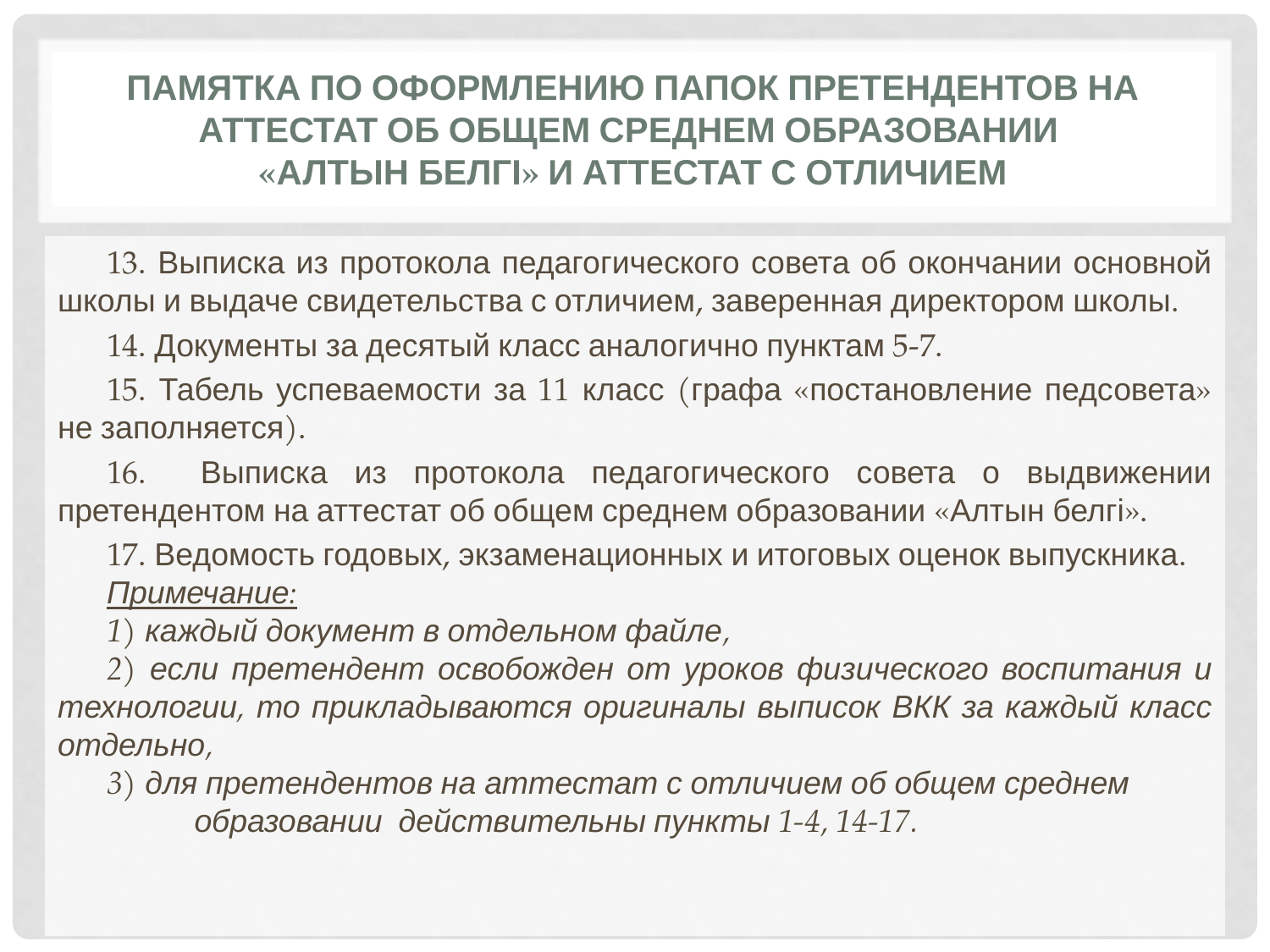

# Памятка по оформлению папок претендентов на аттестат об общем среднем образовании «Алтын белгі» и аттестат с отличием
13. Выписка из протокола педагогического совета об окончании основной школы и выдаче свидетельства с отличием, заверенная директором школы.
14. Документы за десятый класс аналогично пунктам 5-7.
15. Табель успеваемости за 11 класс (графа «постановление педсовета» не заполняется).
16.  Выписка из протокола педагогического совета о выдвижении претендентом на аттестат об общем среднем образовании «Алтын белгі».
17. Ведомость годовых, экзаменационных и итоговых оценок выпускника.
Примечание:
1) каждый документ в отдельном файле,
2) если претендент освобожден от уроков физического воспитания и технологии, то прикладываются оригиналы выписок ВКК за каждый класс отдельно,
3) для претендентов на аттестат с отличием об общем среднем                            образовании  действительны пункты 1-4, 14-17.